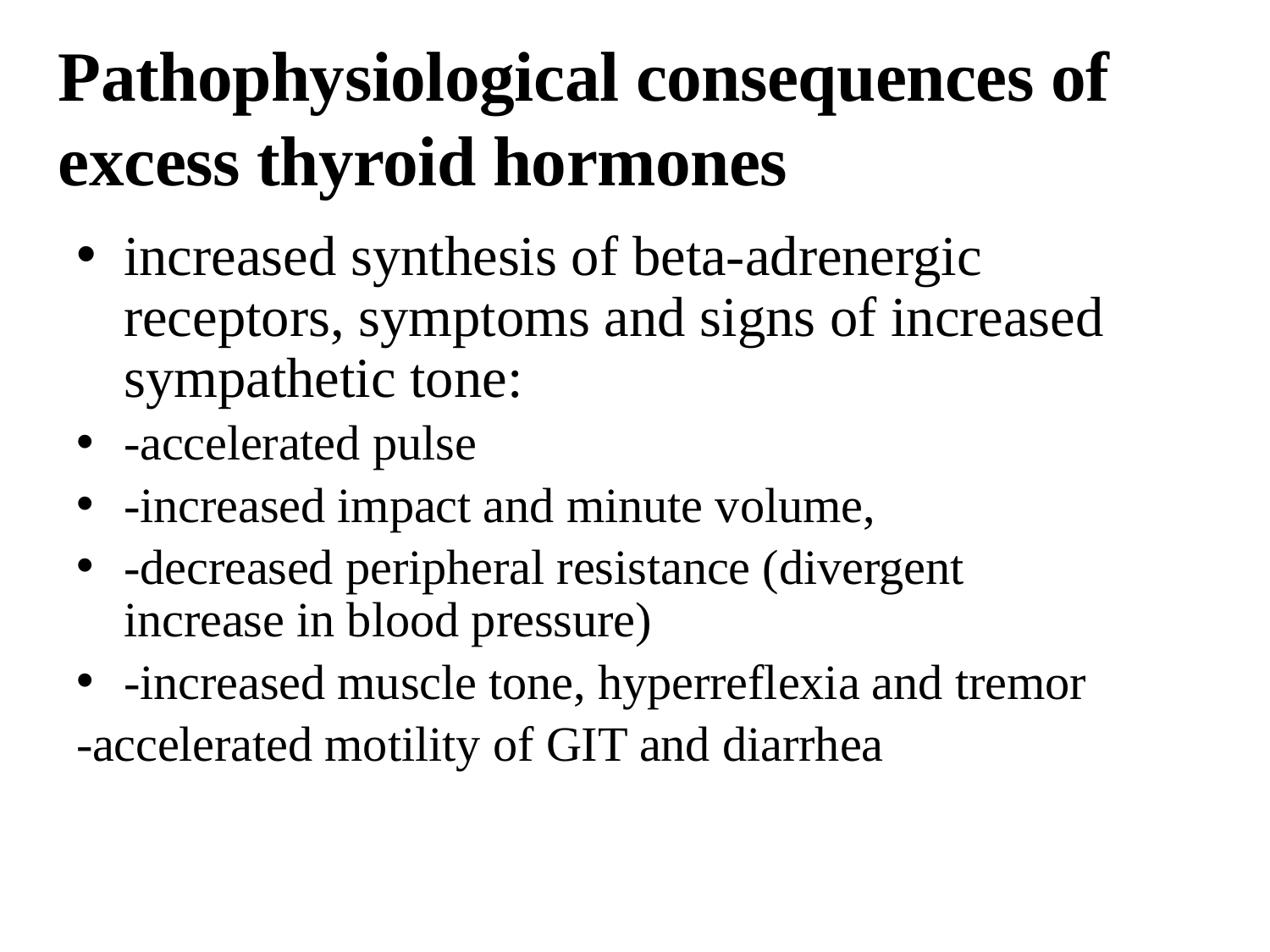

# Pathophysiological consequences of excess thyroid hormones

increased synthesis of beta-adrenergic receptors, symptoms and signs of increased sympathetic tone:
-accelerated pulse
-increased impact and minute volume,
-decreased peripheral resistance (divergent increase in blood pressure)
-increased muscle tone, hyperreflexia and tremor
-accelerated motility of GIT and diarrhea